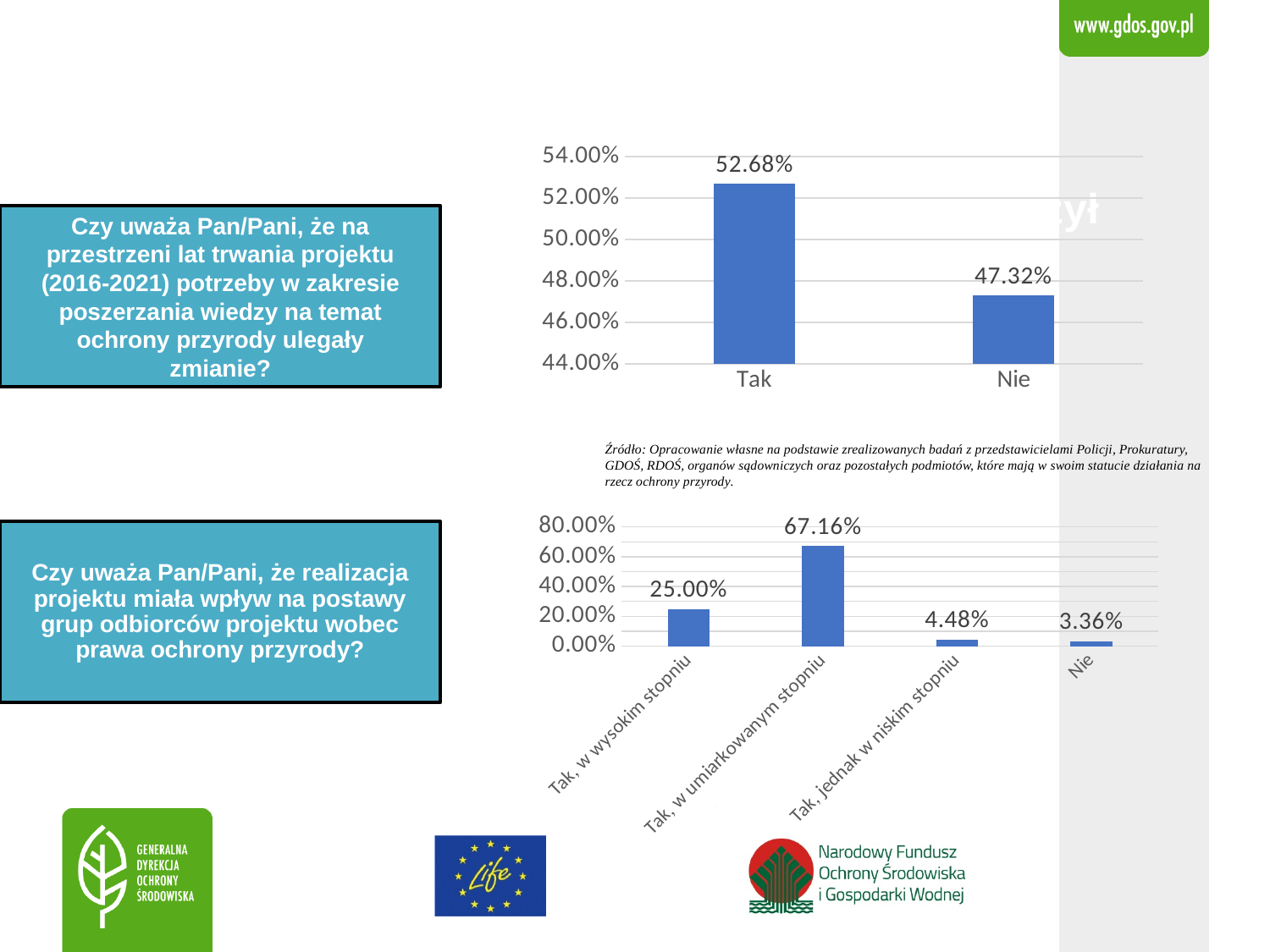

### Chart

| Category | Seria 1 |
|---|---|
| Tak | 0.5267857142857143 |
| Nie | 0.4732142857142857 |
Czy zakończył

# Czy uważa Pan/Pani, że na przestrzeni lat trwania projektu (2016-2021) potrzeby w zakresie poszerzania wiedzy na temat ochrony przyrody ulegały zmianie?
Źródło: Opracowanie własne na podstawie zrealizowanych badań z przedstawicielami Policji, Prokuratury, GDOŚ, RDOŚ, organów sądowniczych oraz pozostałych podmiotów, które mają w swoim statucie działania na rzecz ochrony przyrody.

### Chart

| Category | Seria 1 |
|---|---|
| Tak, w wysokim stopniu | 0.25 |
| Tak, w umiarkowanym stopniu | 0.6716417910447762 |
| Tak, jednak w niskim stopniu | 0.04477611940298507 |
| Nie | 0.033582089552238806 |
Czy uważa Pan/Pani, że realizacja projektu miała wpływ na postawy grup odbiorców projektu wobec prawa ochrony przyrody?